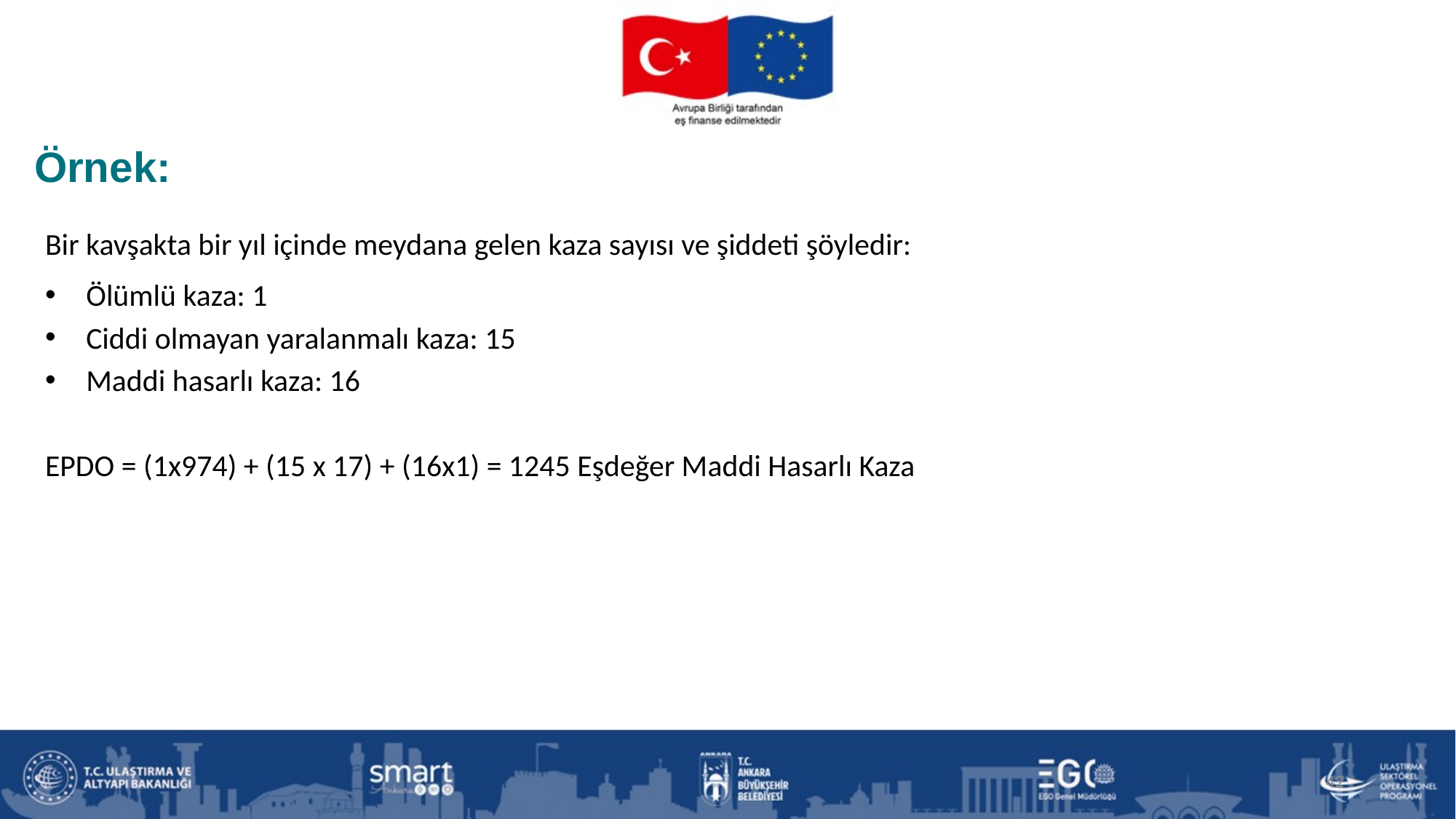

Örnek:

Bir kavşakta bir yıl içinde meydana gelen kaza sayısı ve şiddeti şöyledir:
Ölümlü kaza: 1
Ciddi olmayan yaralanmalı kaza: 15
Maddi hasarlı kaza: 16

EPDO = (1x974) + (15 x 17) + (16x1) = 1245 Eşdeğer Maddi Hasarlı Kaza

42